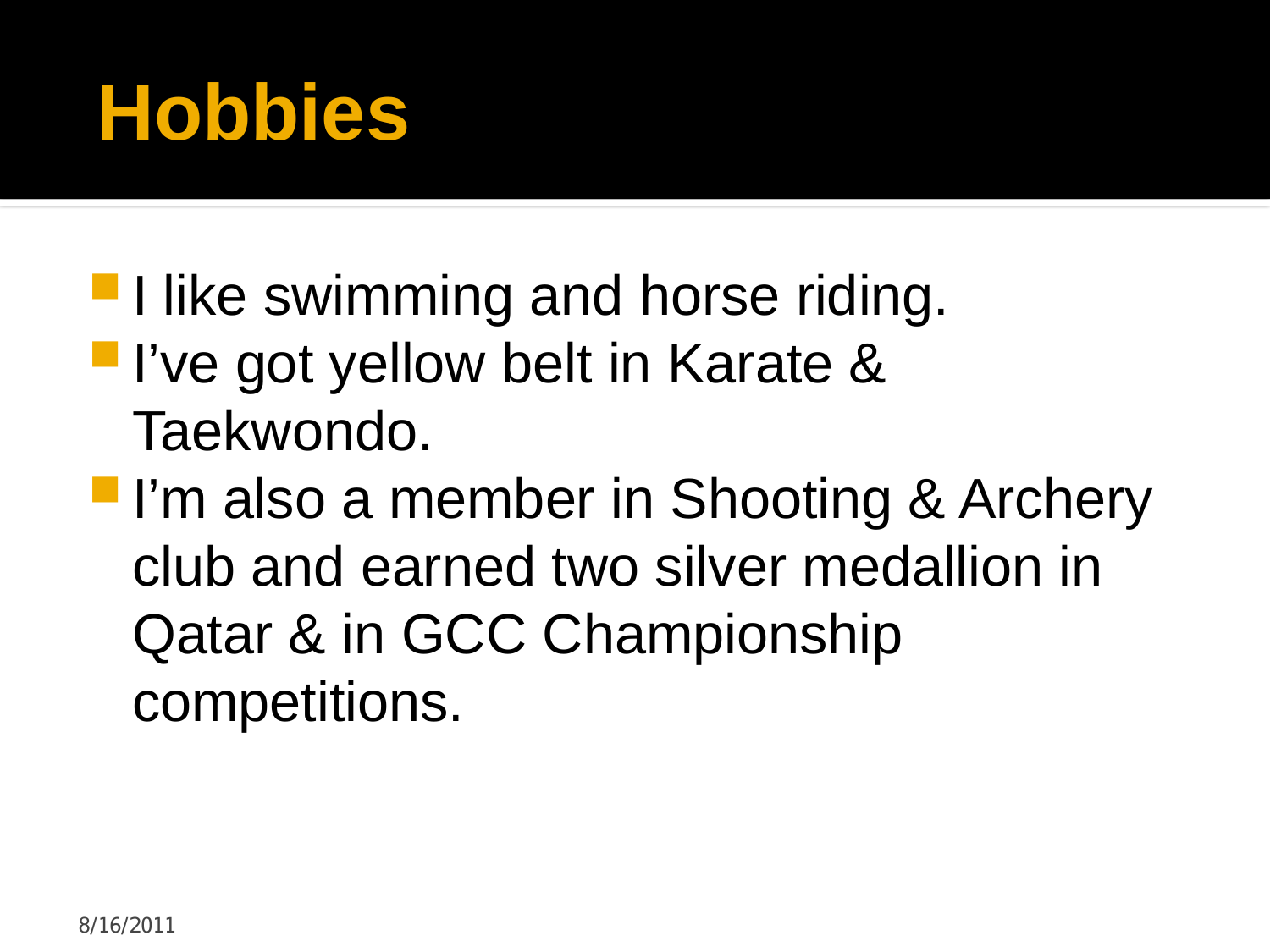

# Hobbies
I like swimming and horse riding.
I’ve got yellow belt in Karate & Taekwondo.
I’m also a member in Shooting & Archery club and earned two silver medallion in Qatar & in GCC Championship competitions.
8/16/2011